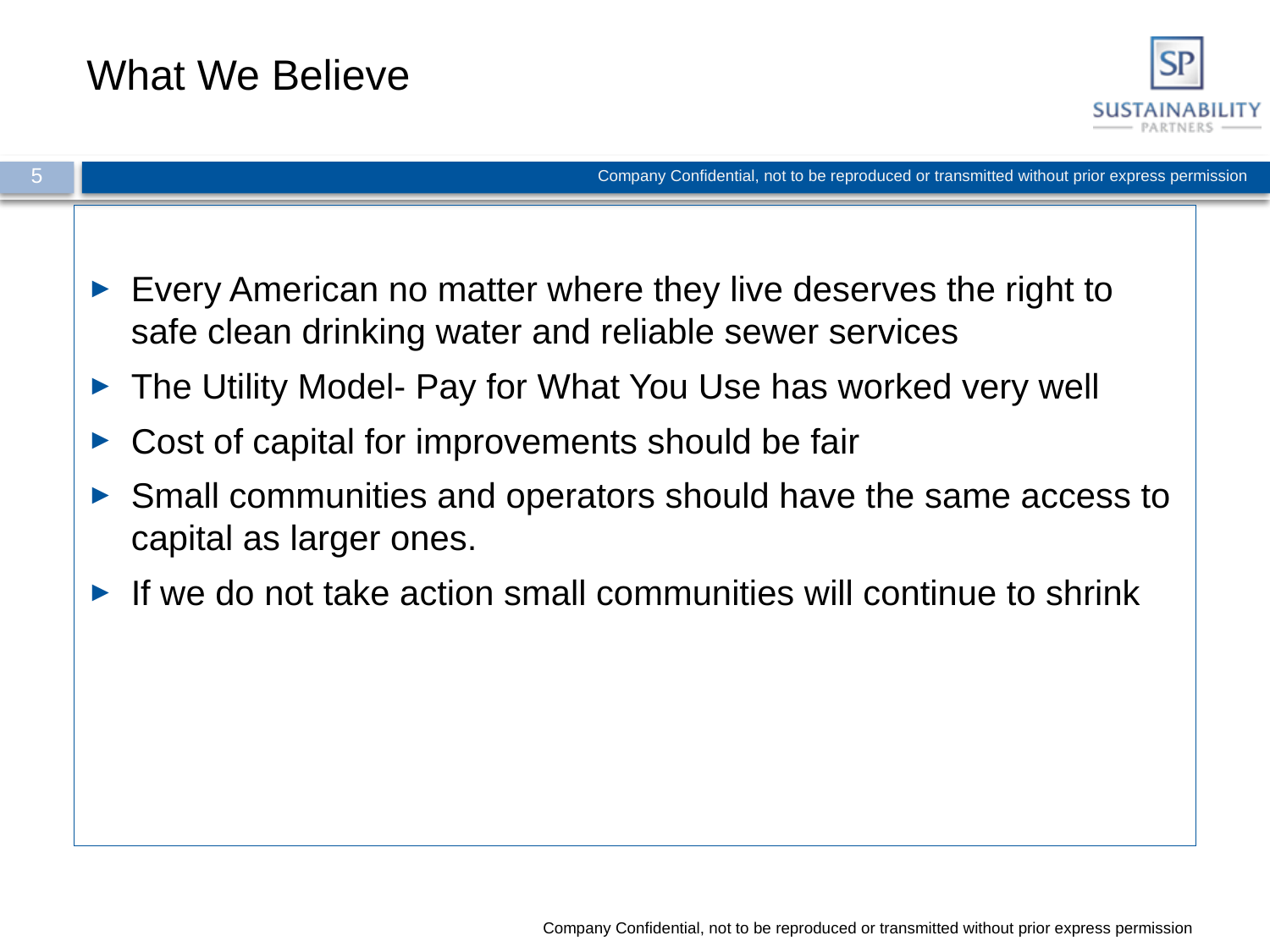

# What We Believe
5

Every American no matter where they live deserves the right to safe clean drinking water and reliable sewer services
The Utility Model- Pay for What You Use has worked very well
Cost of capital for improvements should be fair
Small communities and operators should have the same access to capital as larger ones.
If we do not take action small communities will continue to shrink